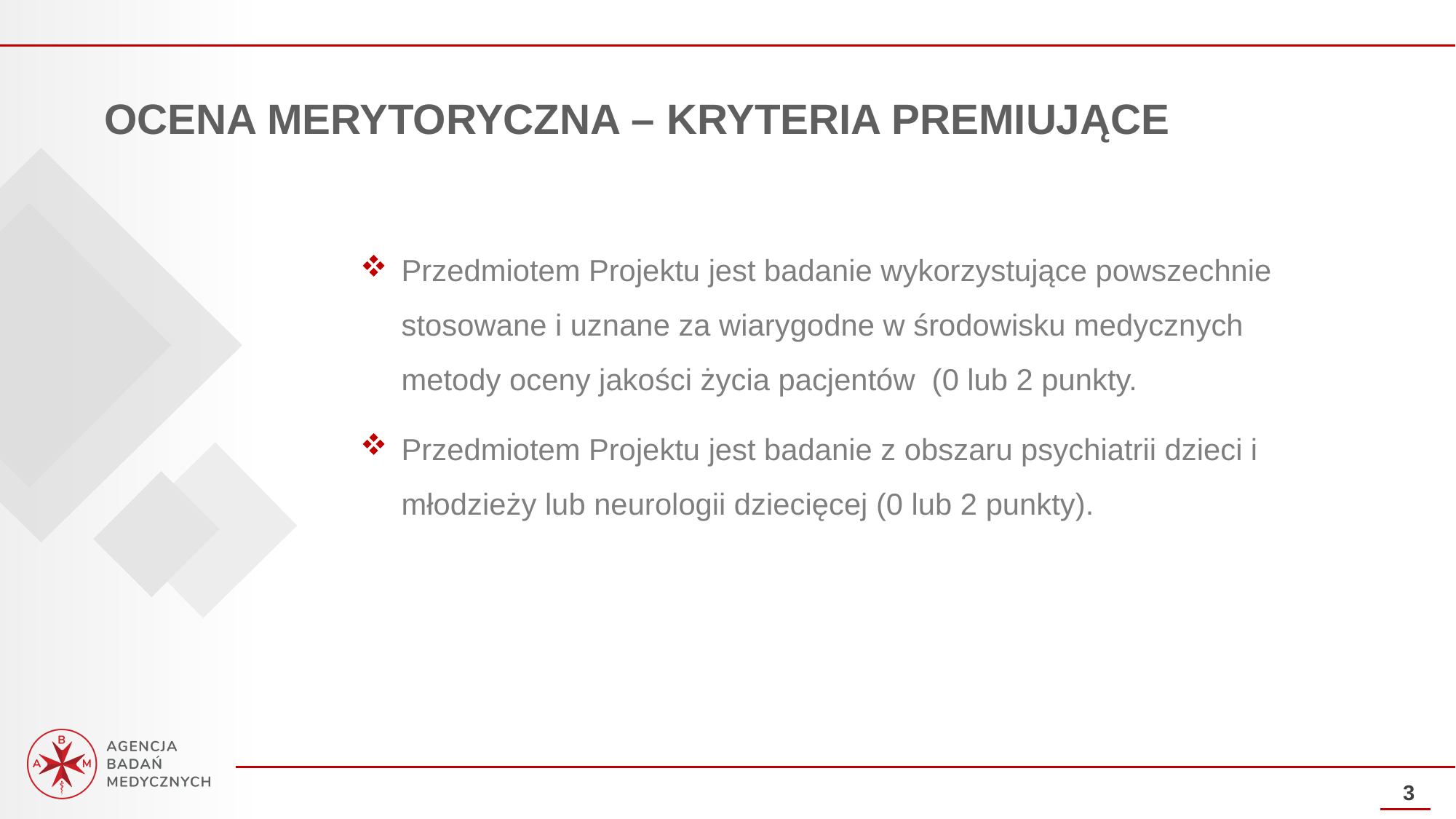

OCENA MERYTORYCZNA – KRYTERIA PREMIUJĄCE

Przedmiotem Projektu jest badanie wykorzystujące powszechnie stosowane i uznane za wiarygodne w środowisku medycznych metody oceny jakości życia pacjentów  (0 lub 2 punkty.
Przedmiotem Projektu jest badanie z obszaru psychiatrii dzieci i młodzieży lub neurologii dziecięcej (0 lub 2 punkty).

3